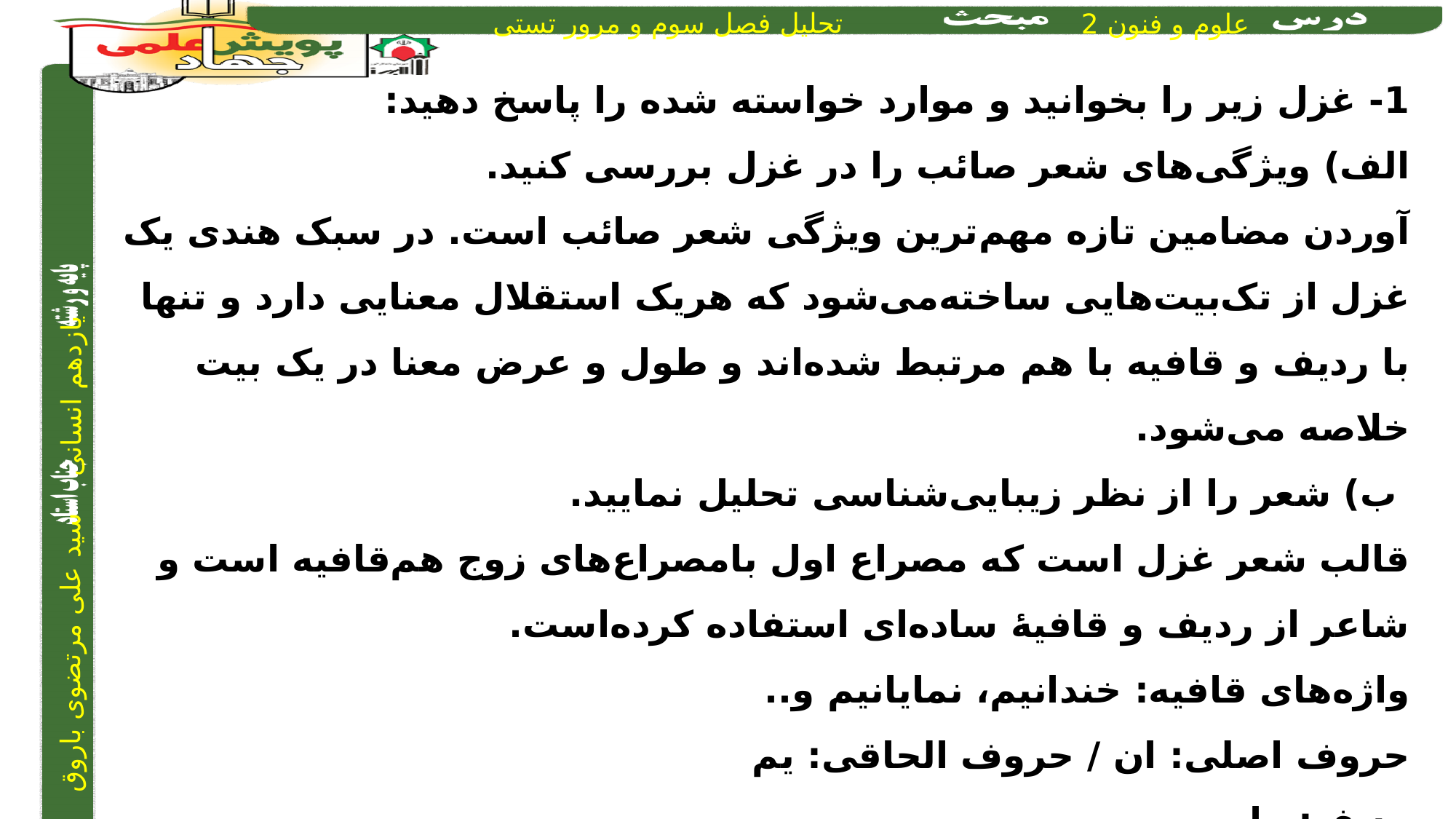

1- غزل زیر را بخوانید و موارد خواسته شده را پاسخ دهید:
الف) ویژگی‌های شعر صائب را در غزل بررسی کنید.
آوردن مضامین تازه مهم‌ترین ویژگی شعر صائب است. در سبک هندی یک غزل از تک‌بیت‌هایی ساخته‌می‌شود که هریک استقلال معنایی دارد و تنها با ردیف و قافیه با هم مرتبط شده‌اند و طول و عرض معنا در یک بیت خلاصه می‌شود.
 ب) شعر را از نظر زیبایی‌شناسی تحلیل نمایید.
قالب شعر غزل است که مصراع اول بامصراع‌های زوج هم‌قافیه است و شاعر از ردیف و قافیۀ ساده‌ای استفاده کرده‌است.
واژه‌‌های قافیه: خندانیم، نمایانیم و..
حروف اصلی: ان / حروف الحاقی: یم
ردیف: ما